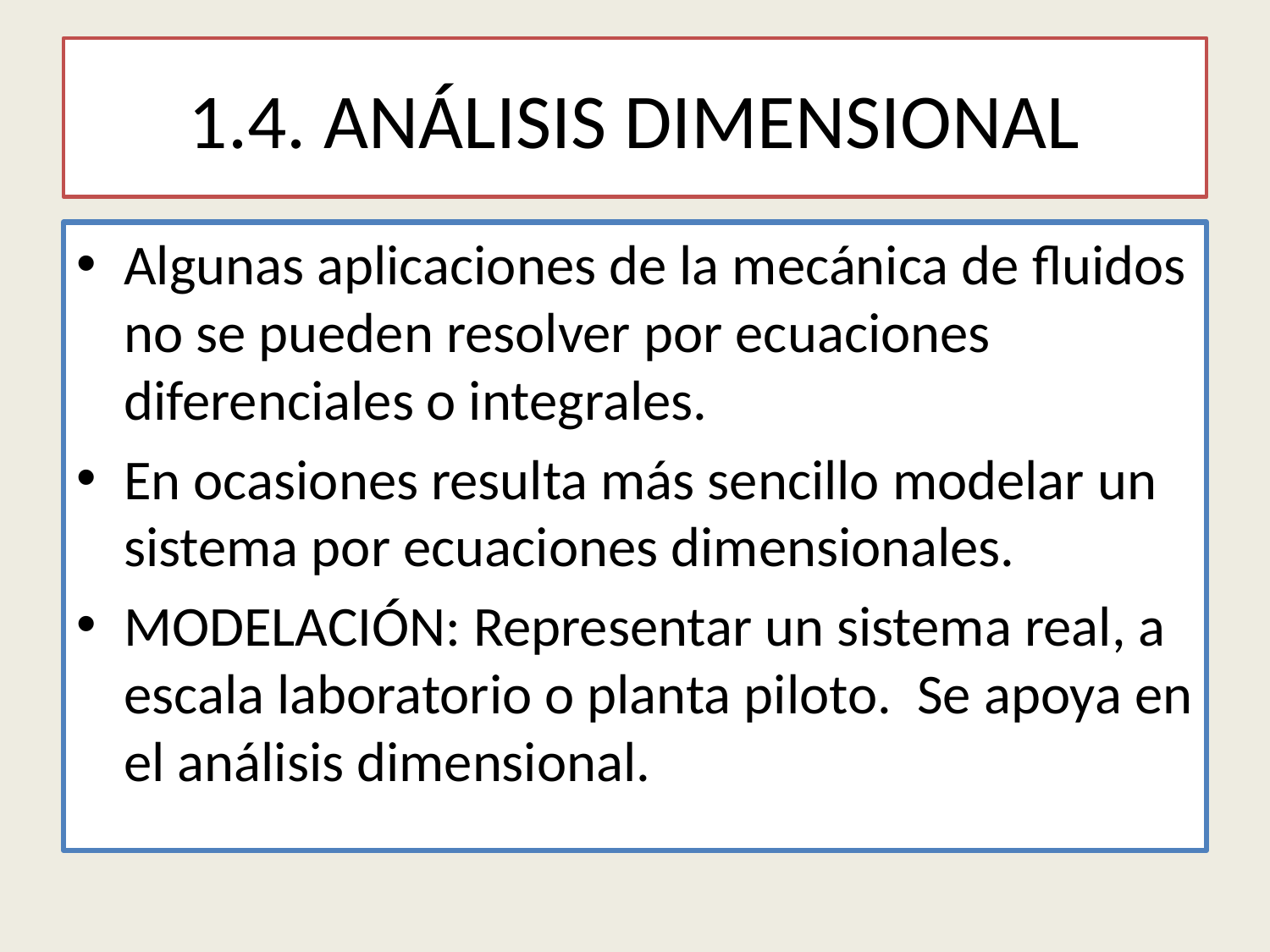

# 1.4. ANÁLISIS DIMENSIONAL
Algunas aplicaciones de la mecánica de fluidos no se pueden resolver por ecuaciones diferenciales o integrales.
En ocasiones resulta más sencillo modelar un sistema por ecuaciones dimensionales.
MODELACIÓN: Representar un sistema real, a escala laboratorio o planta piloto.  Se apoya en el análisis dimensional.